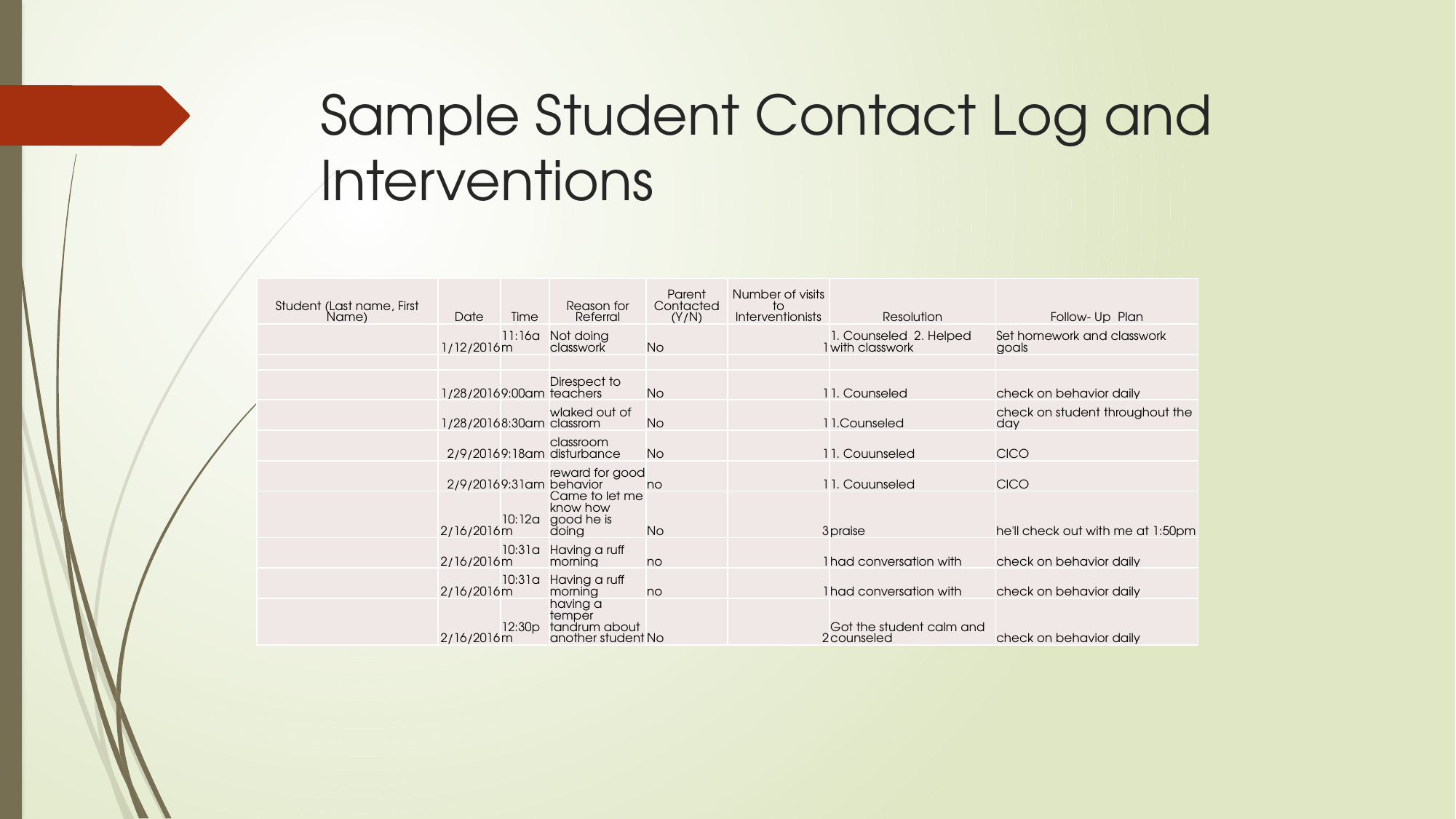

# Sample Student Contact Log and Interventions
| Student (Last name, First Name) | Date | Time | Reason for Referral | Parent Contacted (Y/N) | Number of visits to Interventionists | Resolution | Follow- Up Plan |
| --- | --- | --- | --- | --- | --- | --- | --- |
|  | 1/12/2016 | 11:16am | Not doing classwork | No | 1 | 1. Counseled 2. Helped with classwork | Set homework and classwork goals |
|  |  |  |  |  |  |  |  |
|  | 1/28/2016 | 9:00am | Direspect to teachers | No | 1 | 1. Counseled | check on behavior daily |
|  | 1/28/2016 | 8:30am | wlaked out of classrom | No | 1 | 1.Counseled | check on student throughout the day |
|  | 2/9/2016 | 9:18am | classroom disturbance | No | 1 | 1. Couunseled | CICO |
|  | 2/9/2016 | 9:31am | reward for good behavior | no | 1 | 1. Couunseled | CICO |
|  | 2/16/2016 | 10:12am | Came to let me know how good he is doing | No | 3 | praise | he'll check out with me at 1:50pm |
|  | 2/16/2016 | 10:31am | Having a ruff morning | no | 1 | had conversation with | check on behavior daily |
|  | 2/16/2016 | 10:31am | Having a ruff morning | no | 1 | had conversation with | check on behavior daily |
|  | 2/16/2016 | 12:30pm | having a temper tandrum about another student | No | 2 | Got the student calm and counseled | check on behavior daily |